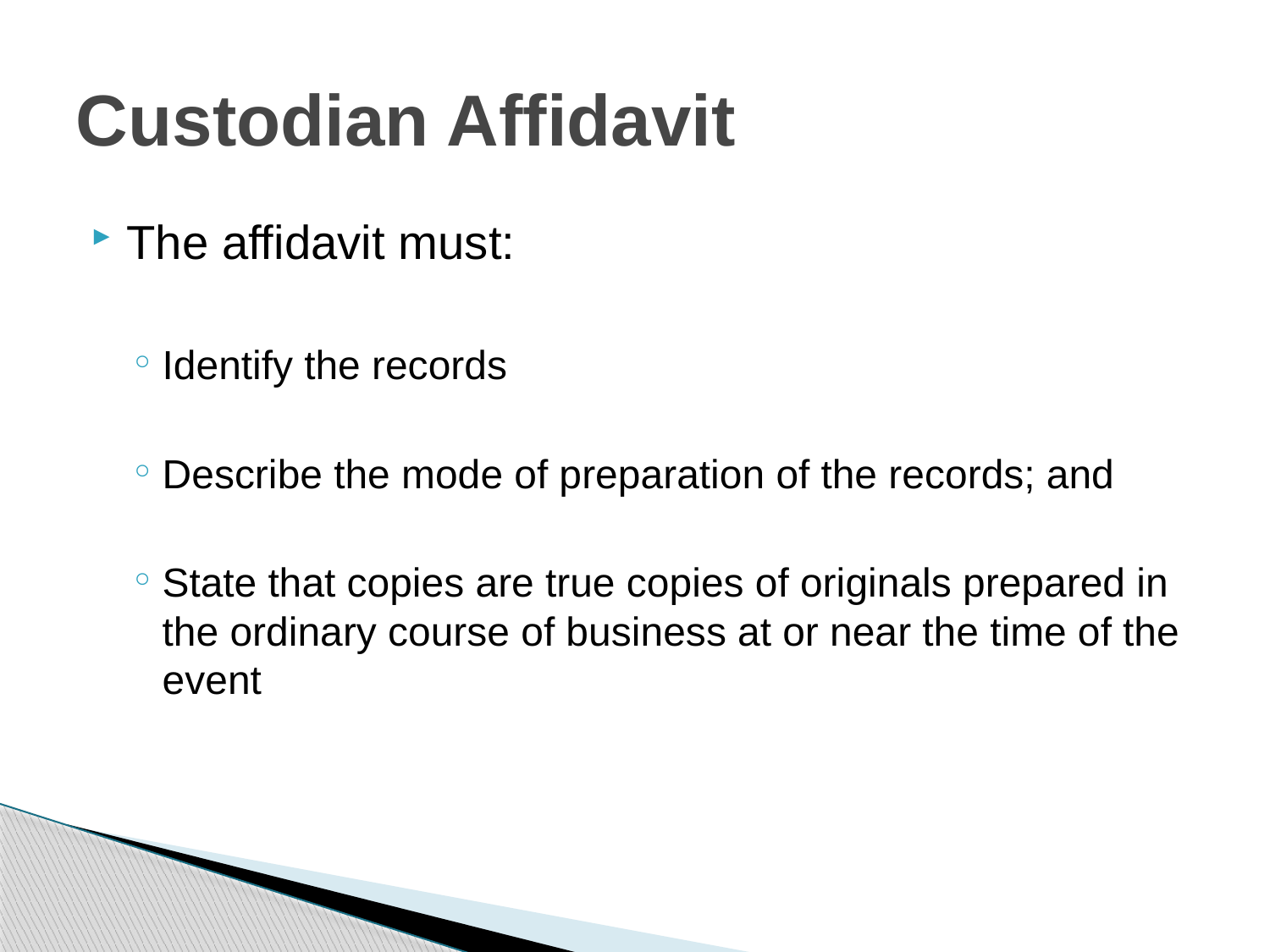

# Custodian Affidavit
The affidavit must:

Identify the records

Describe the mode of preparation of the records; and

State that copies are true copies of originals prepared in the ordinary course of business at or near the time of the event